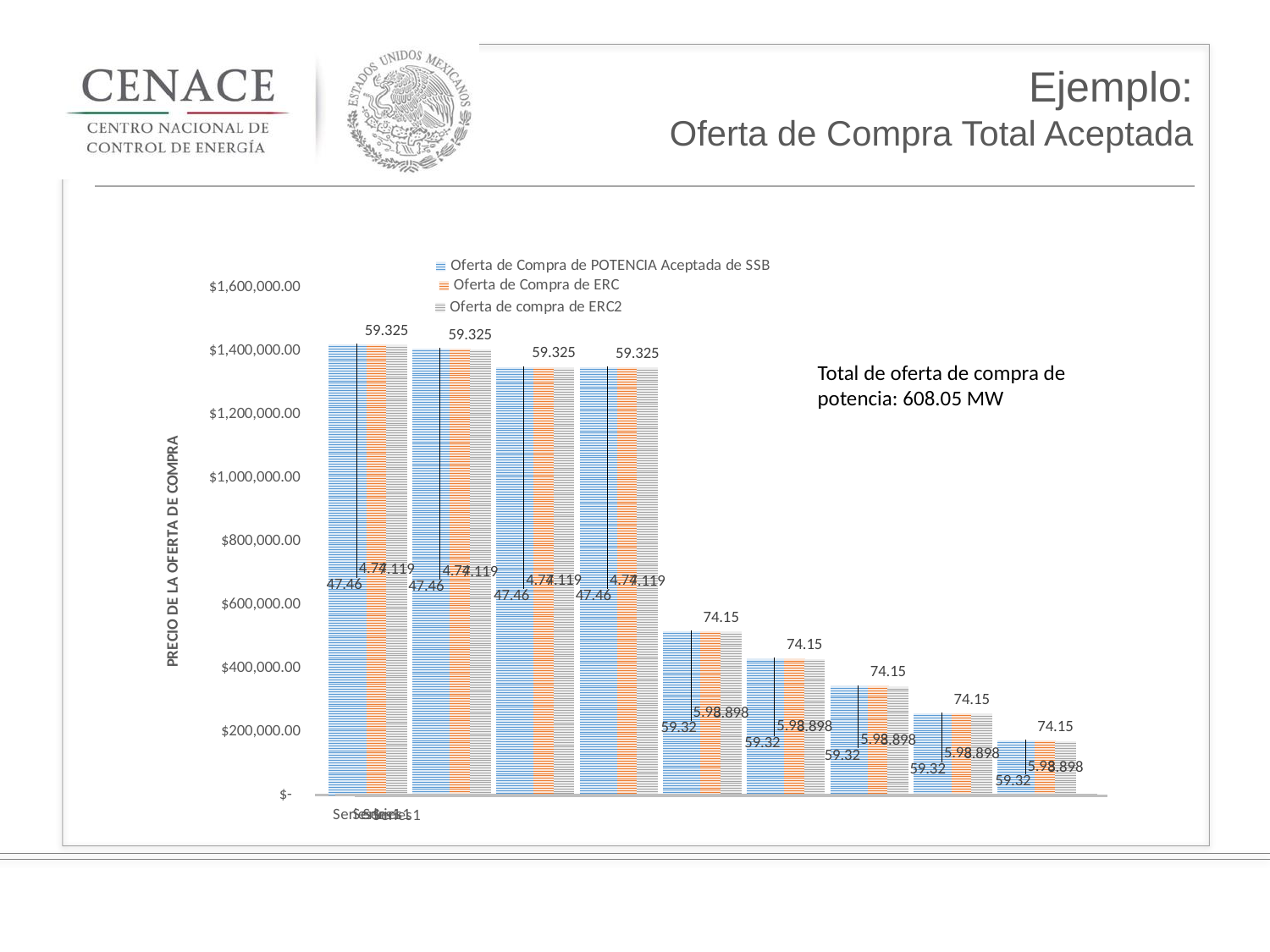

Ejemplo:
Oferta de Compra Total Aceptada

### Chart

| Category |  |
|---|---|
|  | 1422293.73 |
|  | 1407927.12 |
|  | 1350125.3 |
|  | 1349851.23 |
|  | 517197.72 |
|  | 430998.1 |
|  | 344798.48 |
|  | 258598.86 |
|  | 172399.24 |

### Chart

| Category |  |
|---|---|
|  | 1422293.73 |
|  | 1407927.12 |
|  | 1350125.3 |
|  | 1349851.23 |
|  | 517197.72 |
|  | 430998.1 |
|  | 344798.48 |
|  | 258598.86 |
|  | 172399.24 |

### Chart

| Category |  |
|---|---|
|  | 1422293.73 |
|  | 1407927.12 |
|  | 1350125.3 |
|  | 1349851.23 |
|  | 517197.72 |
|  | 430998.1 |
|  | 344798.48 |
|  | 258598.86 |
|  | 172399.24 |

### Chart

| Category |  |
|---|---|
|  | 1422293.73 |
|  | 1407927.12 |
|  | 1350125.3 |
|  | 1349851.23 |
|  | 517197.72 |
|  | 430998.1 |
|  | 344798.48 |
|  | 258598.86 |
|  | 172399.24 |
Total de oferta de compra de potencia: 608.05 MW